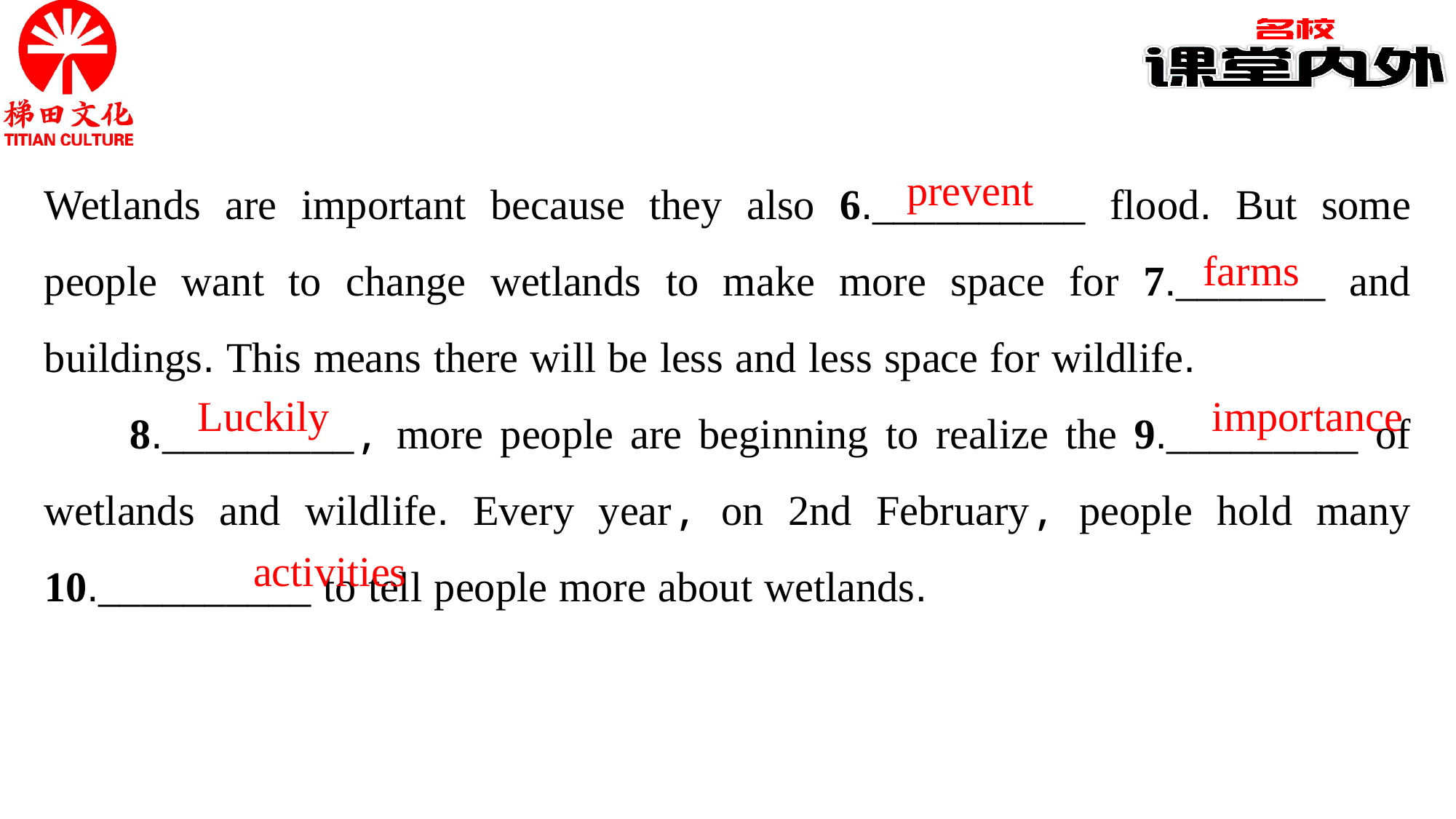

Wetlands are important because they also 6.__________ flood. But some people want to change wetlands to make more space for 7._______ and buildings. This means there will be less and less space for wildlife.
8._________, more people are beginning to realize the 9._________ of wetlands and wildlife. Every year, on 2nd February, people hold many 10.__________ to tell people more about wetlands.
prevent
farms
Luckily
importance
activities